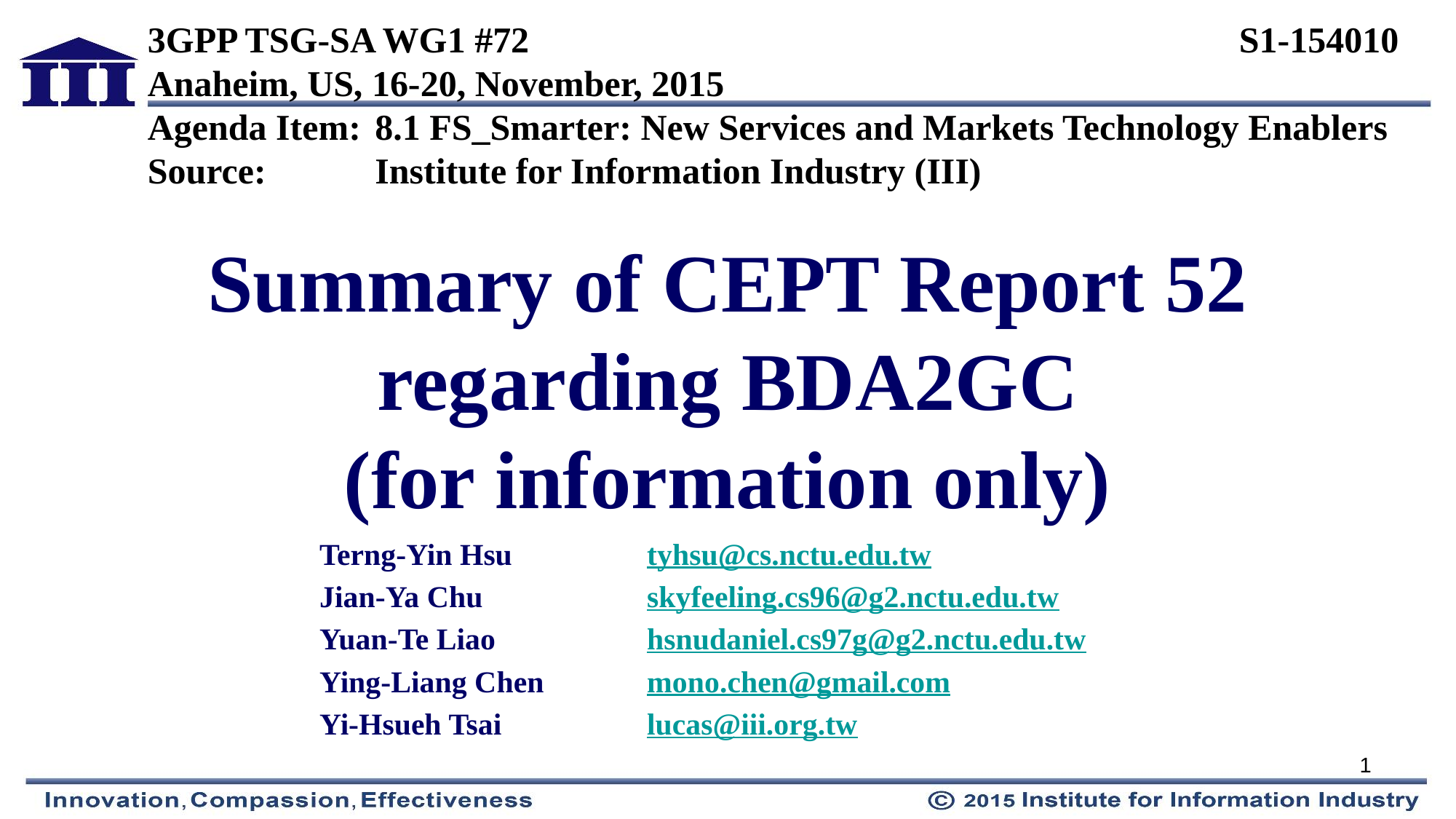

3GPP TSG-SA WG1 #72							S1-154010
Anaheim, US, 16-20, November, 2015
Agenda Item:	 8.1 FS_Smarter: New Services and Markets Technology Enablers Source:	 Institute for Information Industry (III)
# Summary of CEPT Report 52 regarding BDA2GC (for information only)
Terng-Yin Hsu		tyhsu@cs.nctu.edu.tw
Jian-Ya Chu		skyfeeling.cs96@g2.nctu.edu.tw
Yuan-Te Liao		hsnudaniel.cs97g@g2.nctu.edu.tw
Ying-Liang Chen	mono.chen@gmail.com
Yi-Hsueh Tsai		lucas@iii.org.tw
1